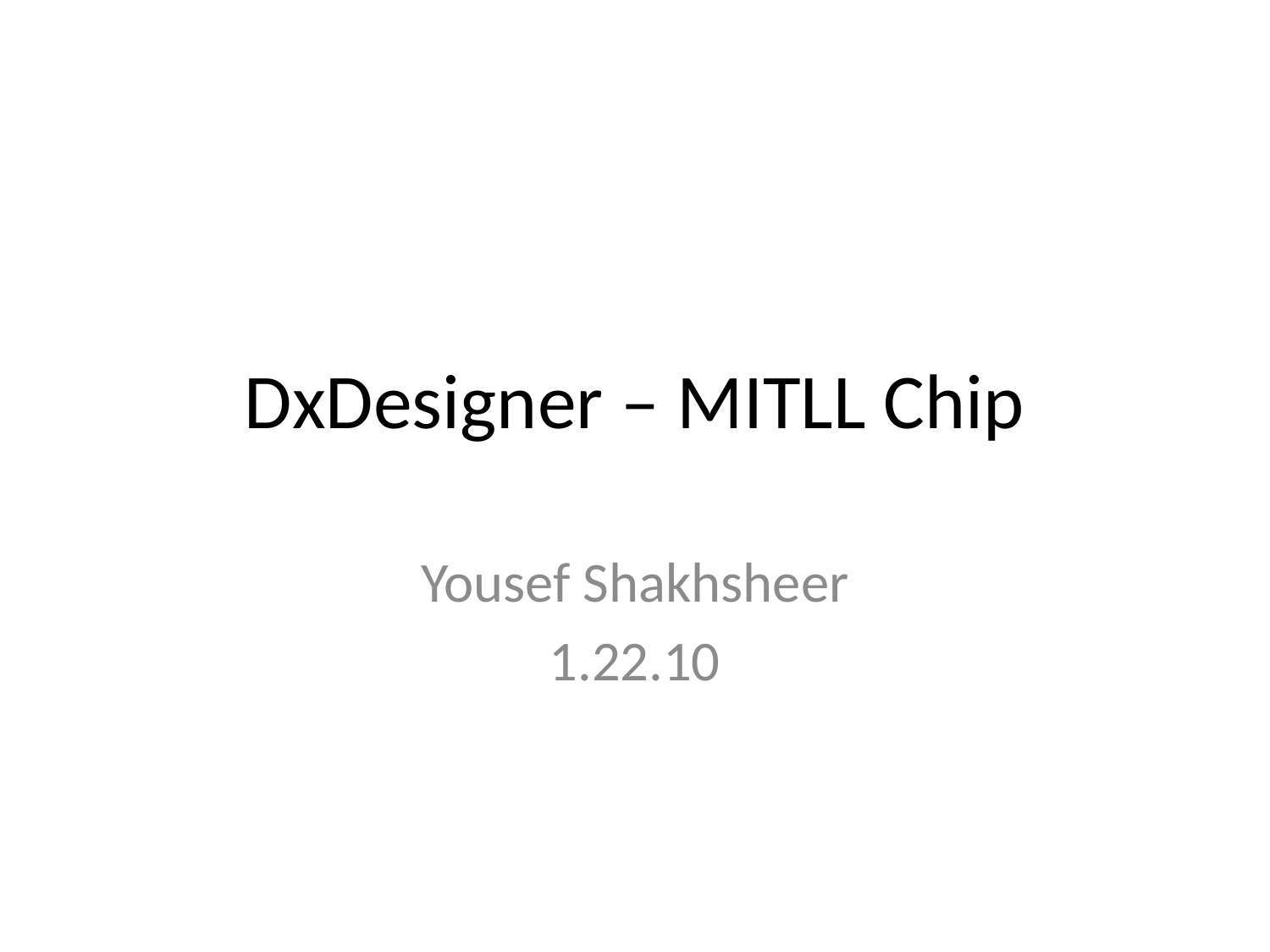

# DxDesigner – MITLL Chip
Yousef Shakhsheer
1.22.10